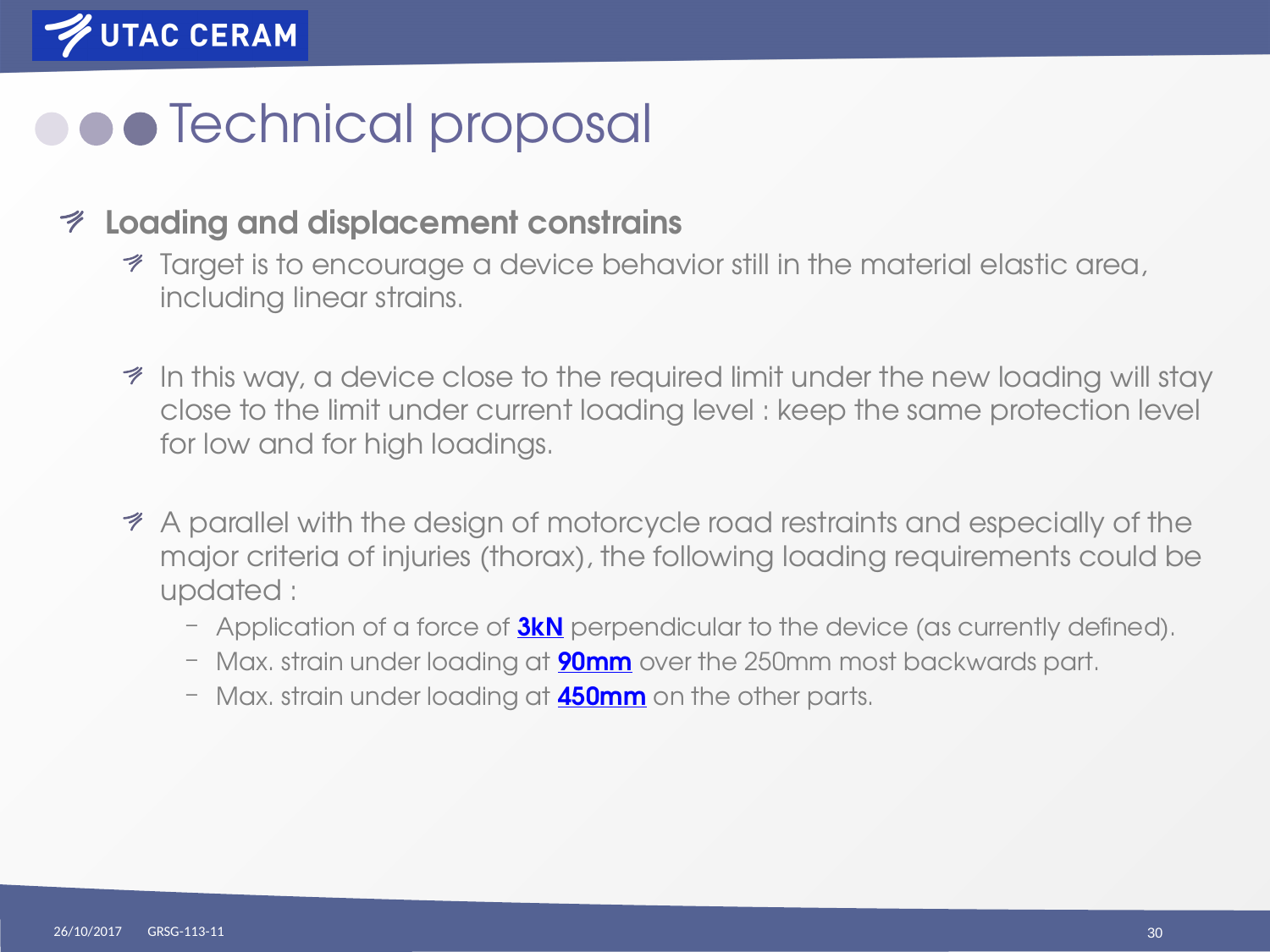

# Technical proposal
Loading and displacement constrains
Target is to encourage a device behavior still in the material elastic area, including linear strains.

In this way, a device close to the required limit under the new loading will stay close to the limit under current loading level : keep the same protection level for low and for high loadings.

A parallel with the design of motorcycle road restraints and especially of the major criteria of injuries (thorax), the following loading requirements could be updated :
Application of a force of 3kN perpendicular to the device (as currently defined).
Max. strain under loading at 90mm over the 250mm most backwards part.
Max. strain under loading at 450mm on the other parts.

26/10/2017
GRSG-113-11